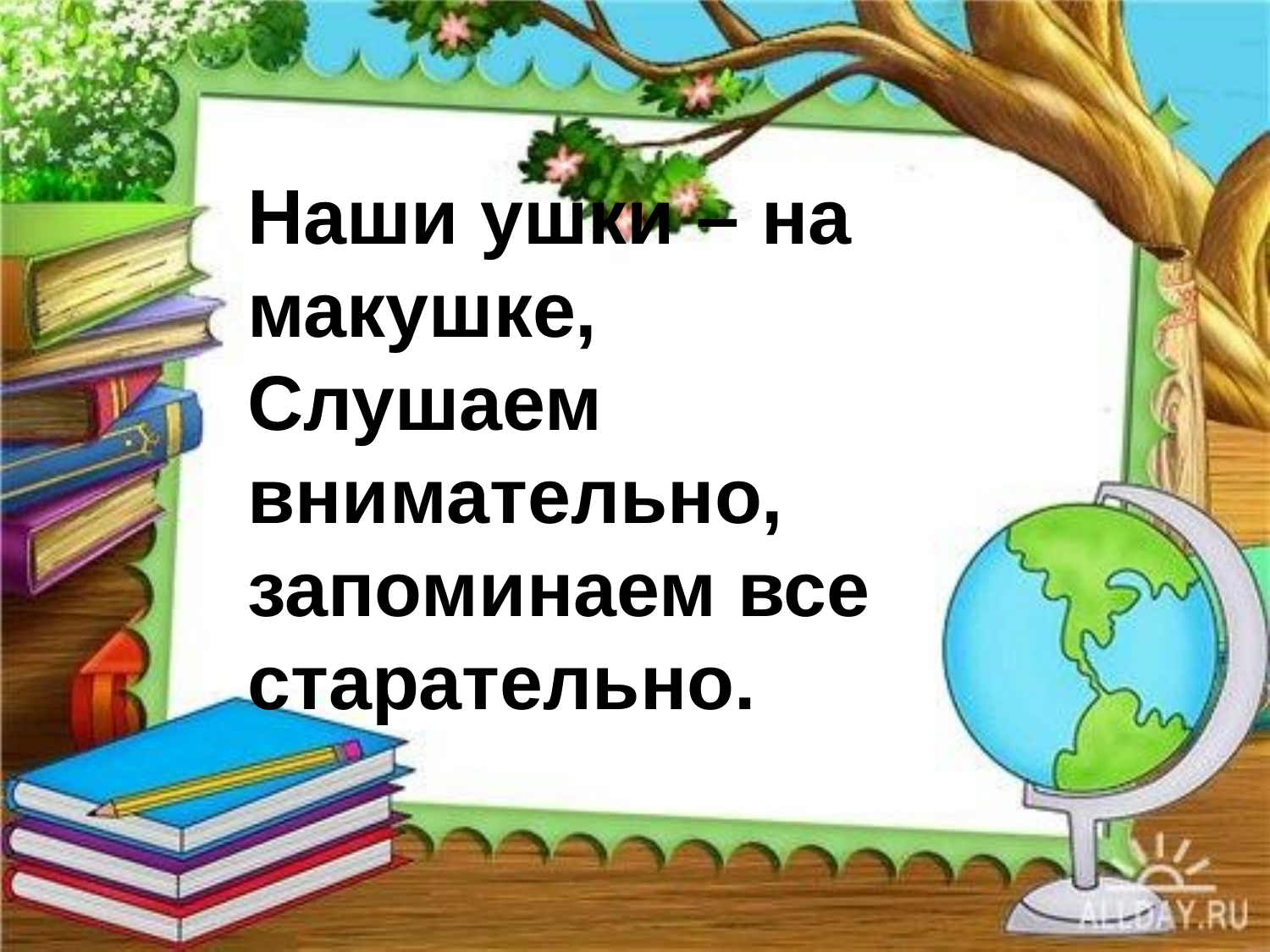

Наши ушки – на макушке,
Слушаем внимательно, запоминаем все старательно.